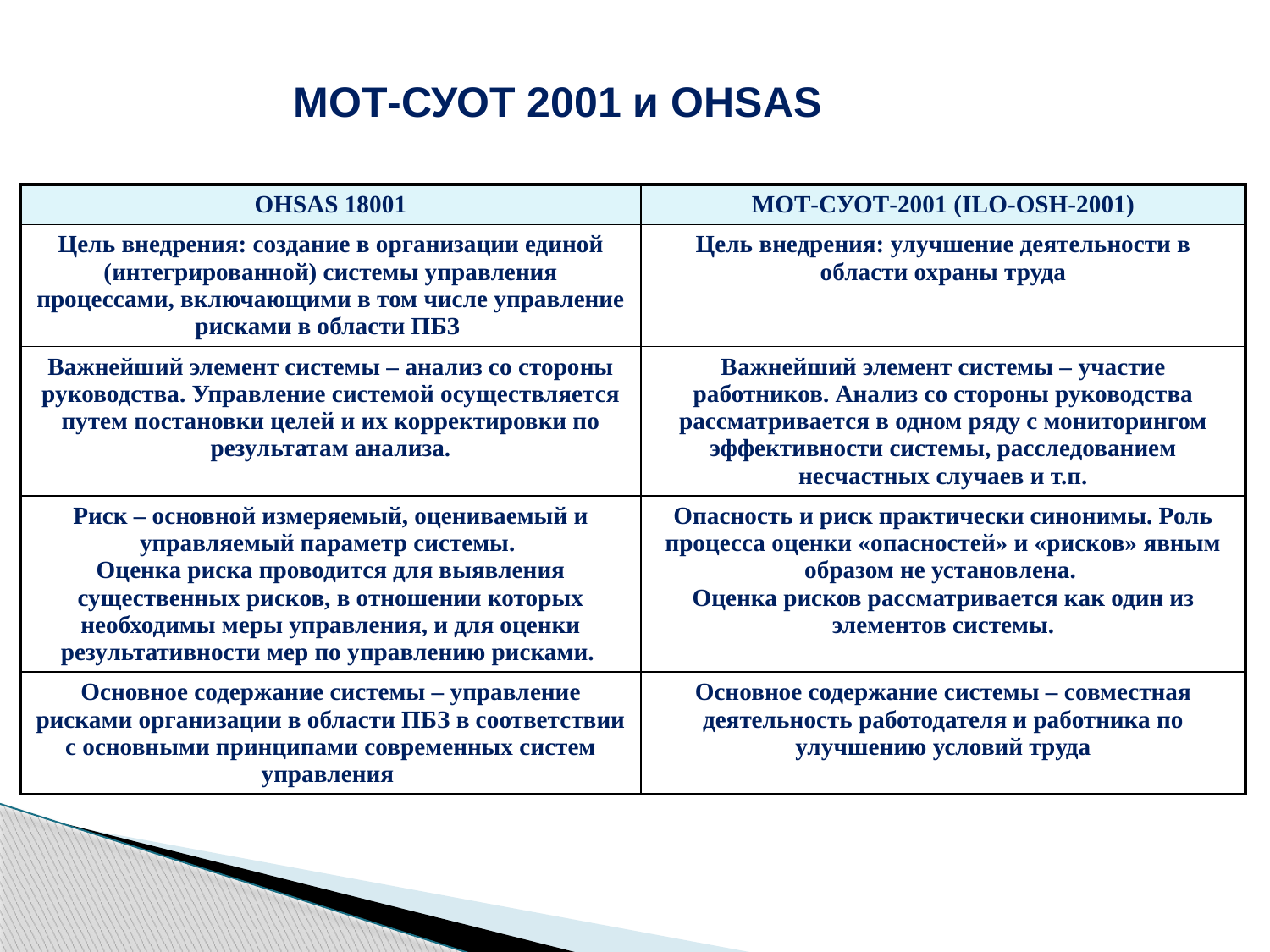

# МОТ-СУОТ 2001 и OHSAS
| OHSAS 18001 | МОТ-СУОТ-2001 (ILO-OSH-2001) |
| --- | --- |
| Цель внедрения: создание в организации единой (интегрированной) системы управления процессами, включающими в том числе управление рисками в области ПБЗ | Цель внедрения: улучшение деятельности в области охраны труда |
| Важнейший элемент системы – анализ со стороны руководства. Управление системой осуществляется путем постановки целей и их корректировки по результатам анализа. | Важнейший элемент системы – участие работников. Анализ со стороны руководства рассматривается в одном ряду с мониторингом эффективности системы, расследованием несчастных случаев и т.п. |
| Риск – основной измеряемый, оцениваемый и управляемый параметр системы. Оценка риска проводится для выявления существенных рисков, в отношении которых необходимы меры управления, и для оценки результативности мер по управлению рисками. | Опасность и риск практически синонимы. Роль процесса оценки «опасностей» и «рисков» явным образом не установлена. Оценка рисков рассматривается как один из элементов системы. |
| Основное содержание системы – управление рисками организации в области ПБЗ в соответствии с основными принципами современных систем управления | Основное содержание системы – совместная деятельность работодателя и работника по улучшению условий труда |